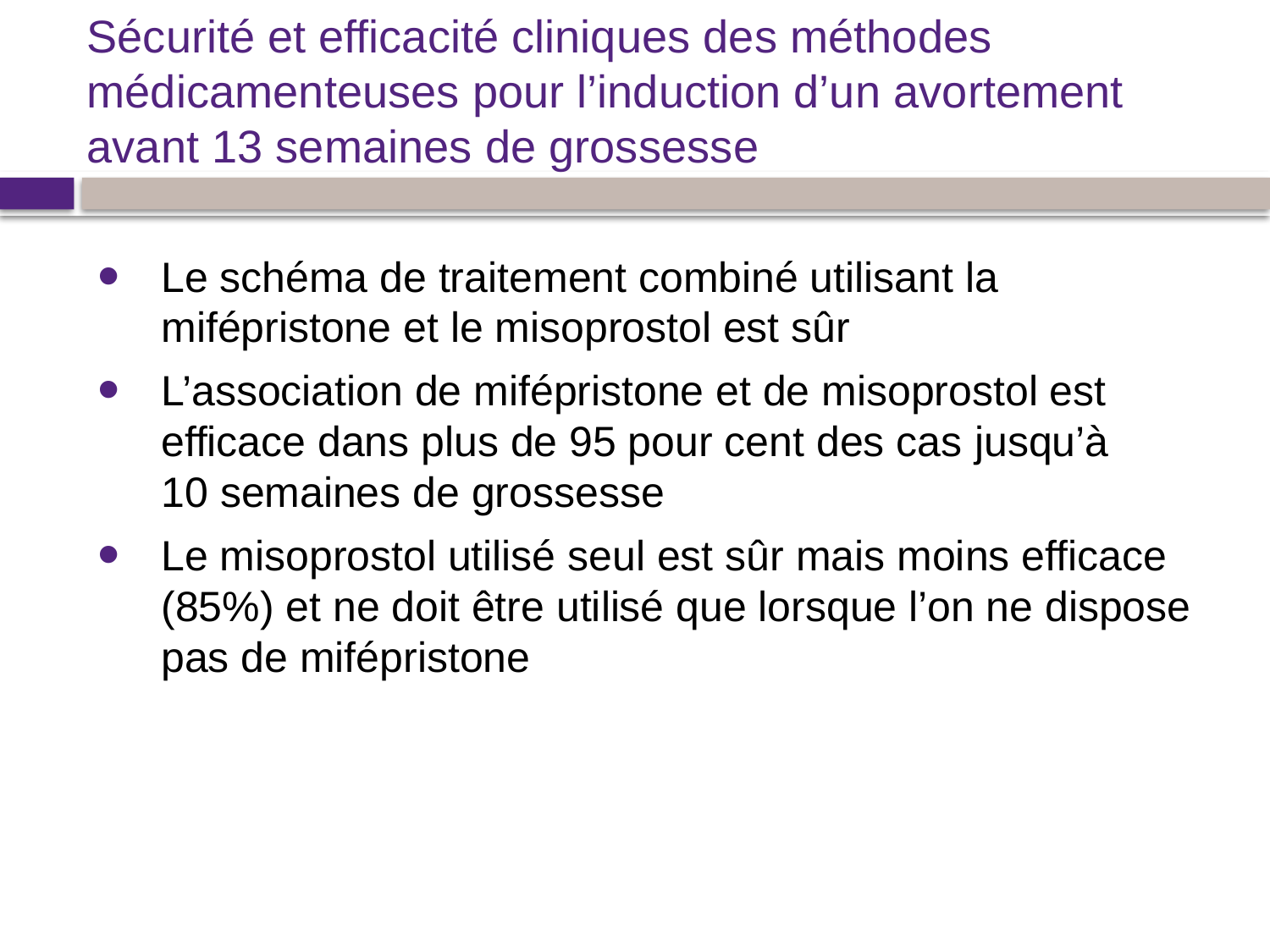

# Sécurité et efficacité cliniques des méthodes médicamenteuses pour l’induction d’un avortement avant 13 semaines de grossesse
Le schéma de traitement combiné utilisant la mifépristone et le misoprostol est sûr
L’association de mifépristone et de misoprostol est efficace dans plus de 95 pour cent des cas jusqu’à
10 semaines de grossesse
Le misoprostol utilisé seul est sûr mais moins efficace (85%) et ne doit être utilisé que lorsque l’on ne dispose pas de mifépristone